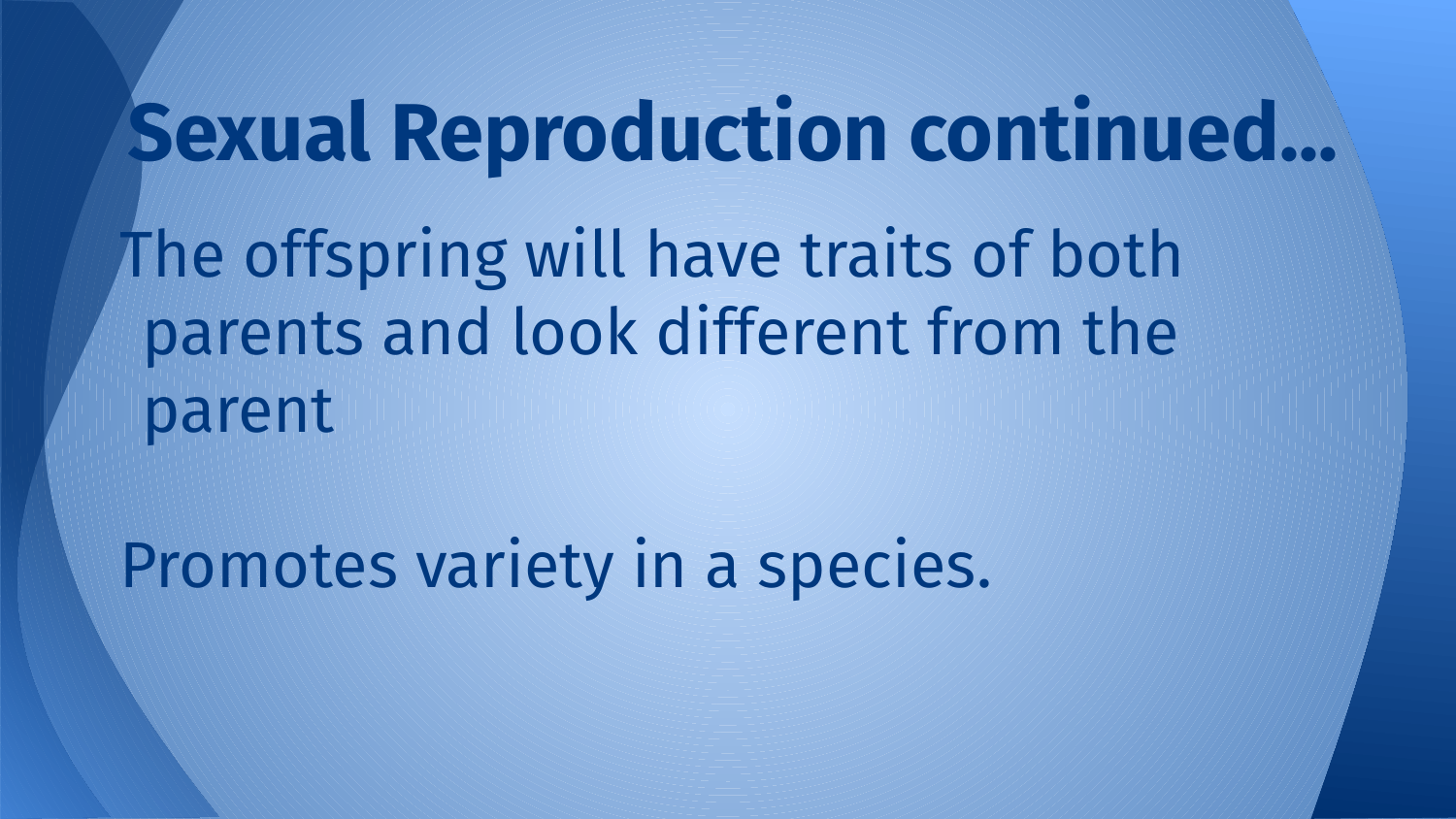

# Sexual Reproduction continued...
The offspring will have traits of both parents and look different from the parent

Promotes variety in a species.